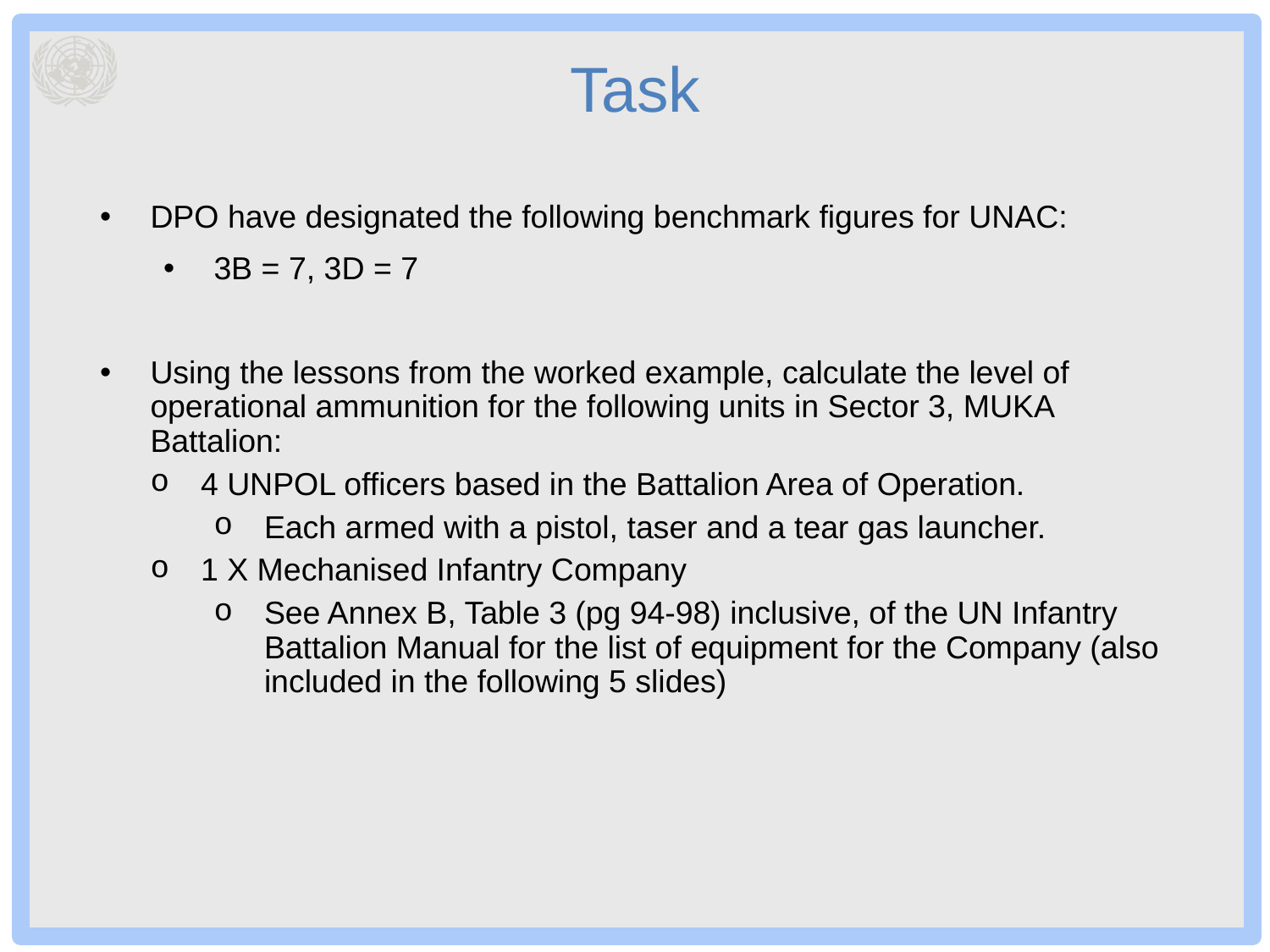

# Task
DPO have designated the following benchmark figures for UNAC:
3B = 7, 3D = 7

Using the lessons from the worked example, calculate the level of operational ammunition for the following units in Sector 3, MUKA Battalion:
4 UNPOL officers based in the Battalion Area of Operation.
Each armed with a pistol, taser and a tear gas launcher.
1 X Mechanised Infantry Company
See Annex B, Table 3 (pg 94-98) inclusive, of the UN Infantry Battalion Manual for the list of equipment for the Company (also included in the following 5 slides)